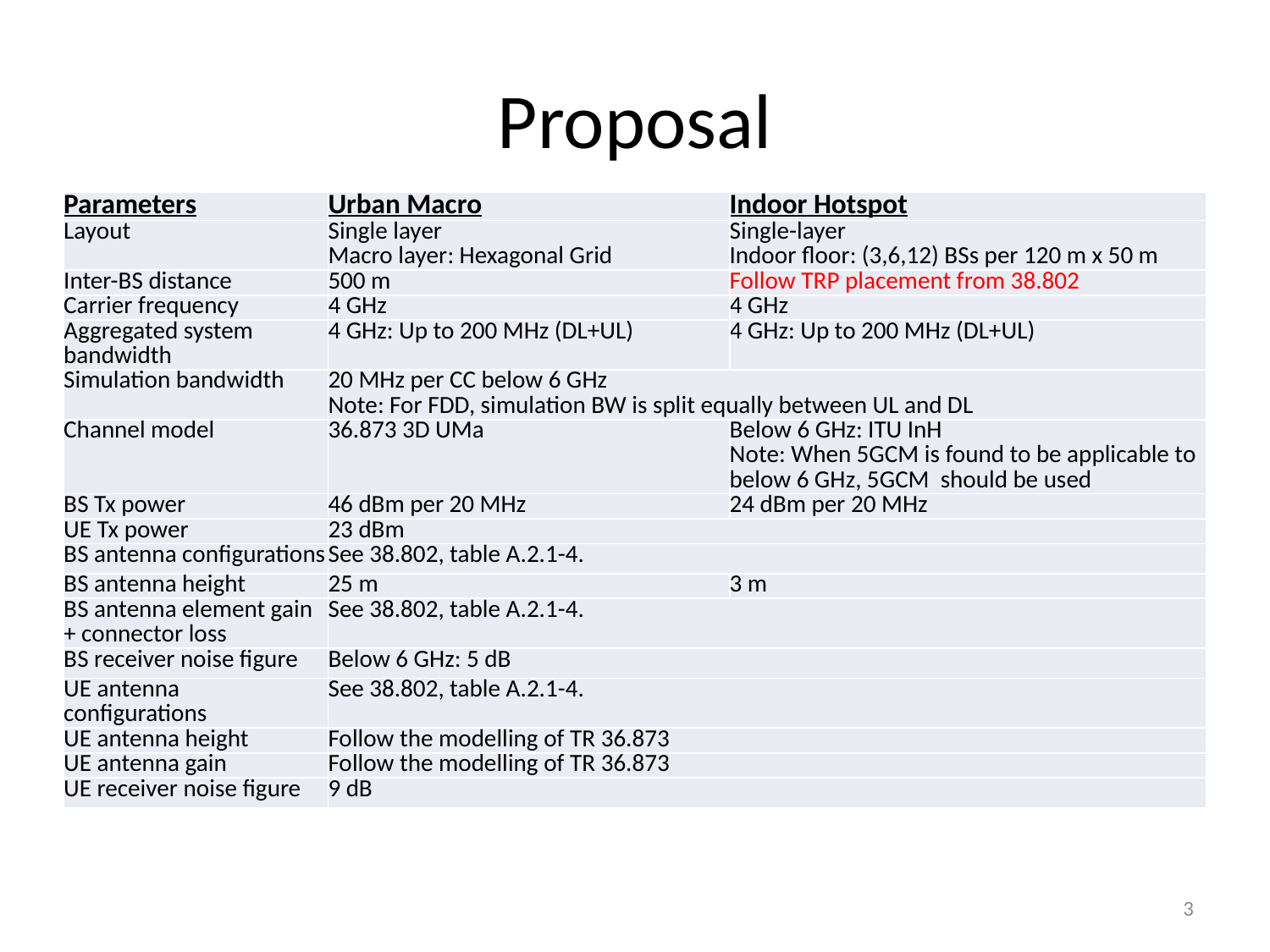

# Proposal
| Parameters | Urban Macro | Indoor Hotspot |
| --- | --- | --- |
| Layout | Single layer Macro layer: Hexagonal Grid | Single-layer Indoor floor: (3,6,12) BSs per 120 m x 50 m |
| Inter-BS distance | 500 m | Follow TRP placement from 38.802 |
| Carrier frequency | 4 GHz | 4 GHz |
| Aggregated system bandwidth | 4 GHz: Up to 200 MHz (DL+UL) | 4 GHz: Up to 200 MHz (DL+UL) |
| Simulation bandwidth | 20 MHz per CC below 6 GHz Note: For FDD, simulation BW is split equally between UL and DL |  |
| Channel model | 36.873 3D UMa | Below 6 GHz: ITU InH Note: When 5GCM is found to be applicable to below 6 GHz, 5GCM should be used |
| BS Tx power | 46 dBm per 20 MHz | 24 dBm per 20 MHz |
| UE Tx power | 23 dBm |  |
| BS antenna configurations | See 38.802, table A.2.1-4. |  |
| BS antenna height | 25 m | 3 m |
| BS antenna element gain + connector loss | See 38.802, table A.2.1-4. |  |
| BS receiver noise figure | Below 6 GHz: 5 dB |  |
| UE antenna configurations | See 38.802, table A.2.1-4. |  |
| UE antenna height | Follow the modelling of TR 36.873 |  |
| UE antenna gain | Follow the modelling of TR 36.873 |  |
| UE receiver noise figure | 9 dB |  |
3